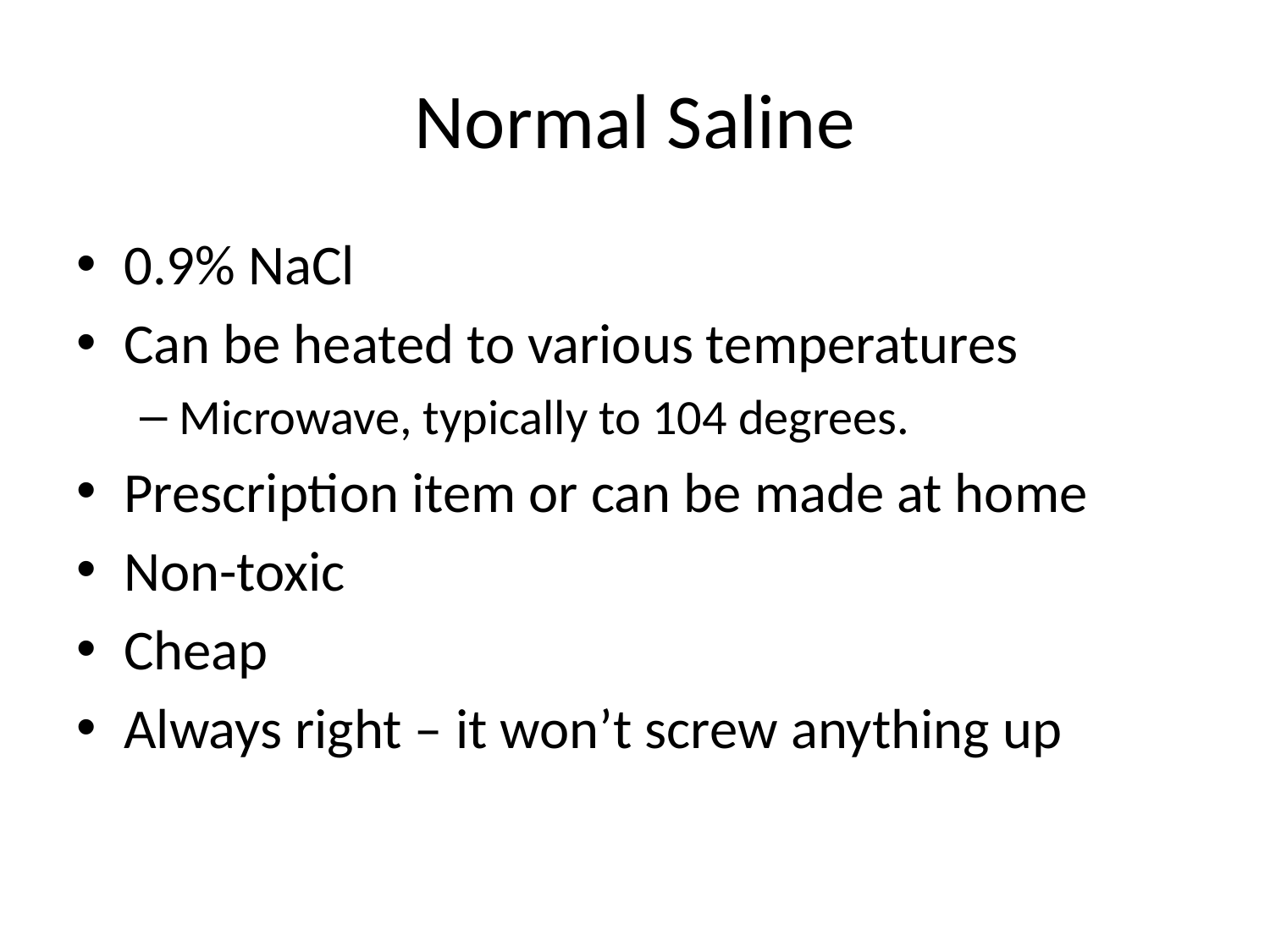

# Normal Saline
0.9% NaCl
Can be heated to various temperatures
Microwave, typically to 104 degrees.
Prescription item or can be made at home
Non-toxic
Cheap
Always right – it won’t screw anything up